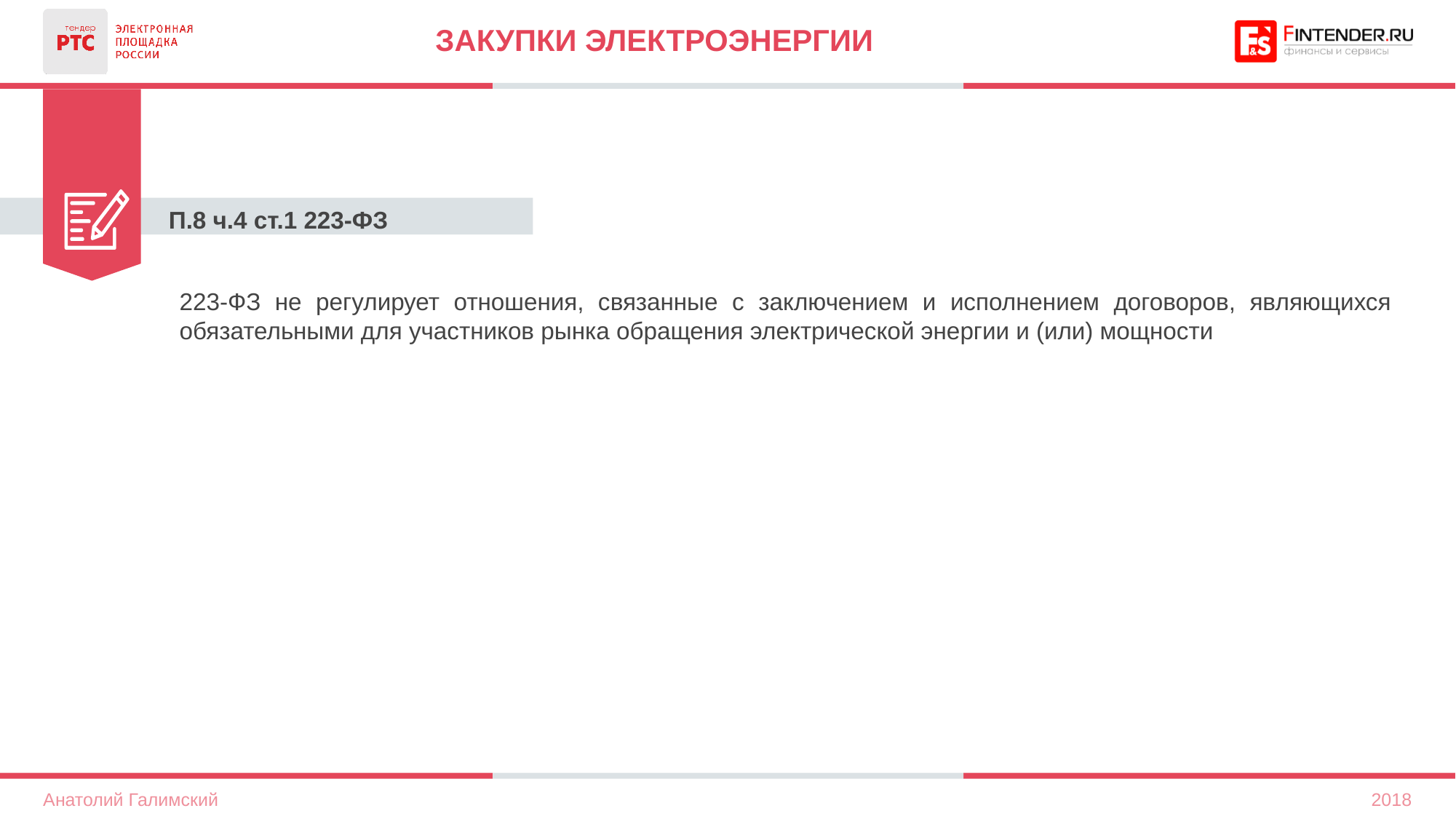

# Закупки электроэнергии

П.8 ч.4 ст.1 223-ФЗ
223-ФЗ не регулирует отношения, связанные с заключением и исполнением договоров, являющихся обязательными для участников рынка обращения электрической энергии и (или) мощности
2018
Анатолий Галимский